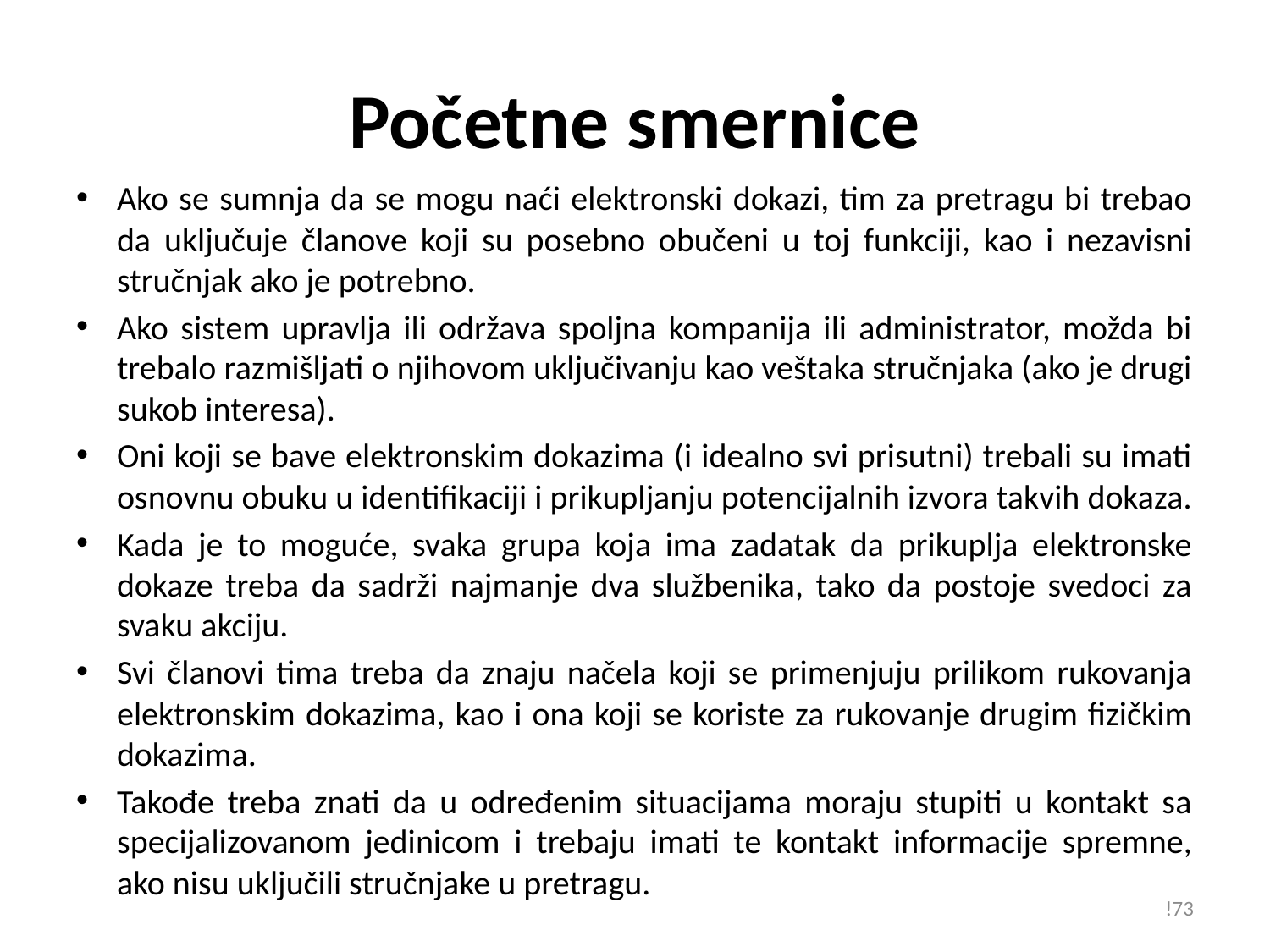

# Početne smernice
Ako se sumnja da se mogu naći elektronski dokazi, tim za pretragu bi trebao da uključuje članove koji su posebno obučeni u toj funkciji, kao i nezavisni stručnjak ako je potrebno.
Ako sistem upravlja ili održava spoljna kompanija ili administrator, možda bi trebalo razmišljati o njihovom uključivanju kao veštaka stručnjaka (ako je drugi sukob interesa).
Oni koji se bave elektronskim dokazima (i idealno svi prisutni) trebali su imati osnovnu obuku u identifikaciji i prikupljanju potencijalnih izvora takvih dokaza.
Kada je to moguće, svaka grupa koja ima zadatak da prikuplja elektronske dokaze treba da sadrži najmanje dva službenika, tako da postoje svedoci za svaku akciju.
Svi članovi tima treba da znaju načela koji se primenjuju prilikom rukovanja elektronskim dokazima, kao i ona koji se koriste za rukovanje drugim fizičkim dokazima.
Takođe treba znati da u određenim situacijama moraju stupiti u kontakt sa specijalizovanom jedinicom i trebaju imati te kontakt informacije spremne, ako nisu uključili stručnjake u pretragu.

!73